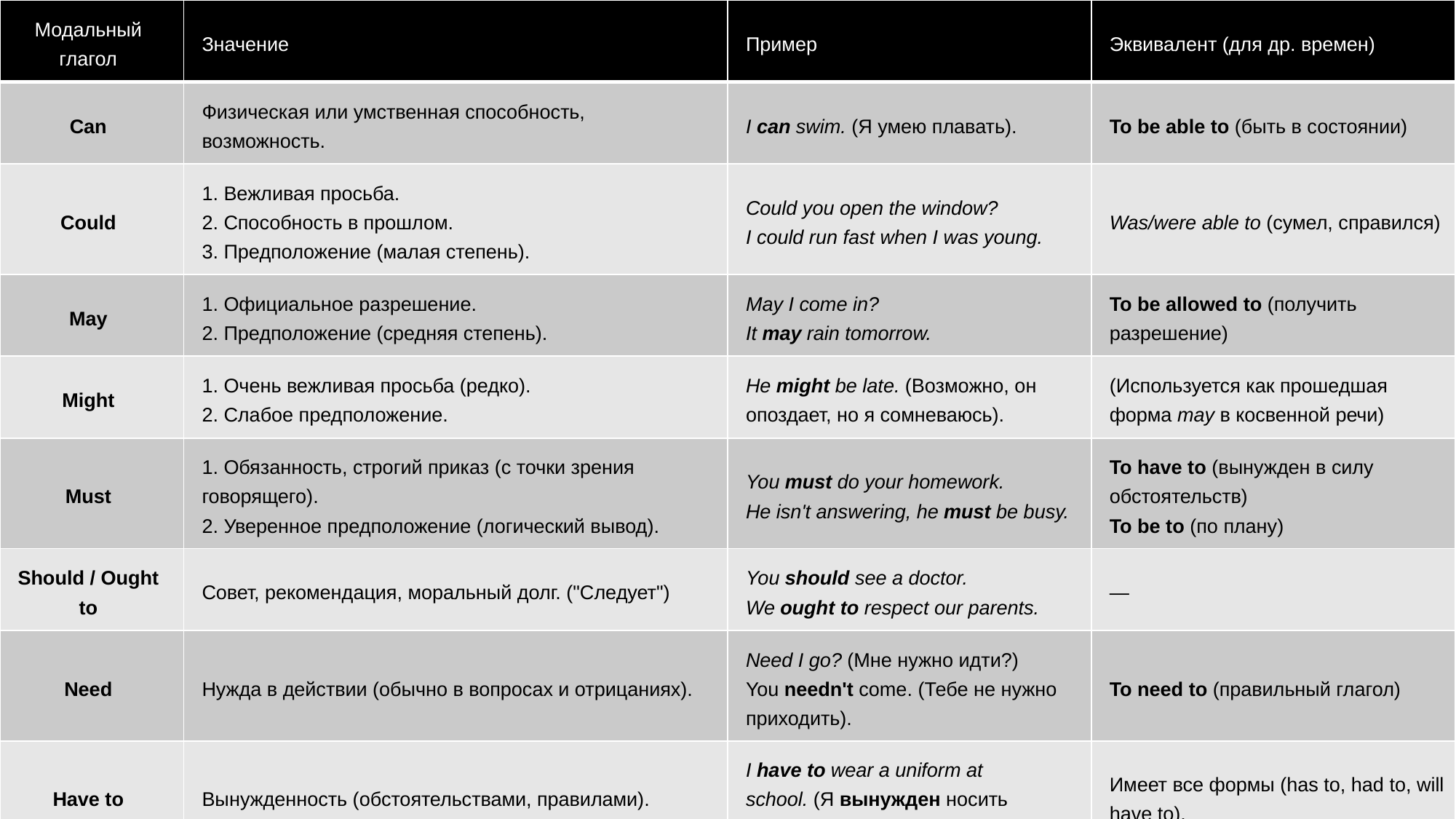

| Модальный глагол | Значение | Пример | Эквивалент (для др. времен) |
| --- | --- | --- | --- |
| Can | Физическая или умственная способность, возможность. | I can swim. (Я умею плавать). | To be able to (быть в состоянии) |
| Could | 1. Вежливая просьба. 2. Способность в прошлом. 3. Предположение (малая степень). | Could you open the window? I could run fast when I was young. | Was/were able to (сумел, справился) |
| May | 1. Официальное разрешение. 2. Предположение (средняя степень). | May I come in? It may rain tomorrow. | To be allowed to (получить разрешение) |
| Might | 1. Очень вежливая просьба (редко). 2. Слабое предположение. | He might be late. (Возможно, он опоздает, но я сомневаюсь). | (Используется как прошедшая форма may в косвенной речи) |
| Must | 1. Обязанность, строгий приказ (с точки зрения говорящего). 2. Уверенное предположение (логический вывод). | You must do your homework. He isn't answering, he must be busy. | To have to (вынужден в силу обстоятельств) To be to (по плану) |
| Should / Ought to | Совет, рекомендация, моральный долг. ("Следует") | You should see a doctor. We ought to respect our parents. | — |
| Need | Нужда в действии (обычно в вопросах и отрицаниях). | Need I go? (Мне нужно идти?) You needn't come. (Тебе не нужно приходить). | To need to (правильный глагол) |
| Have to | Вынужденность (обстоятельствами, правилами). | I have to wear a uniform at school. (Я вынужден носить форму, такова школа). | Имеет все формы (has to, had to, will have to). |
| Be to | Действие по договоренности, плану или приказу. | We are to meet at 5. (Мы договорились встретиться). | Имеет формы (am/is/are/was/were to). |